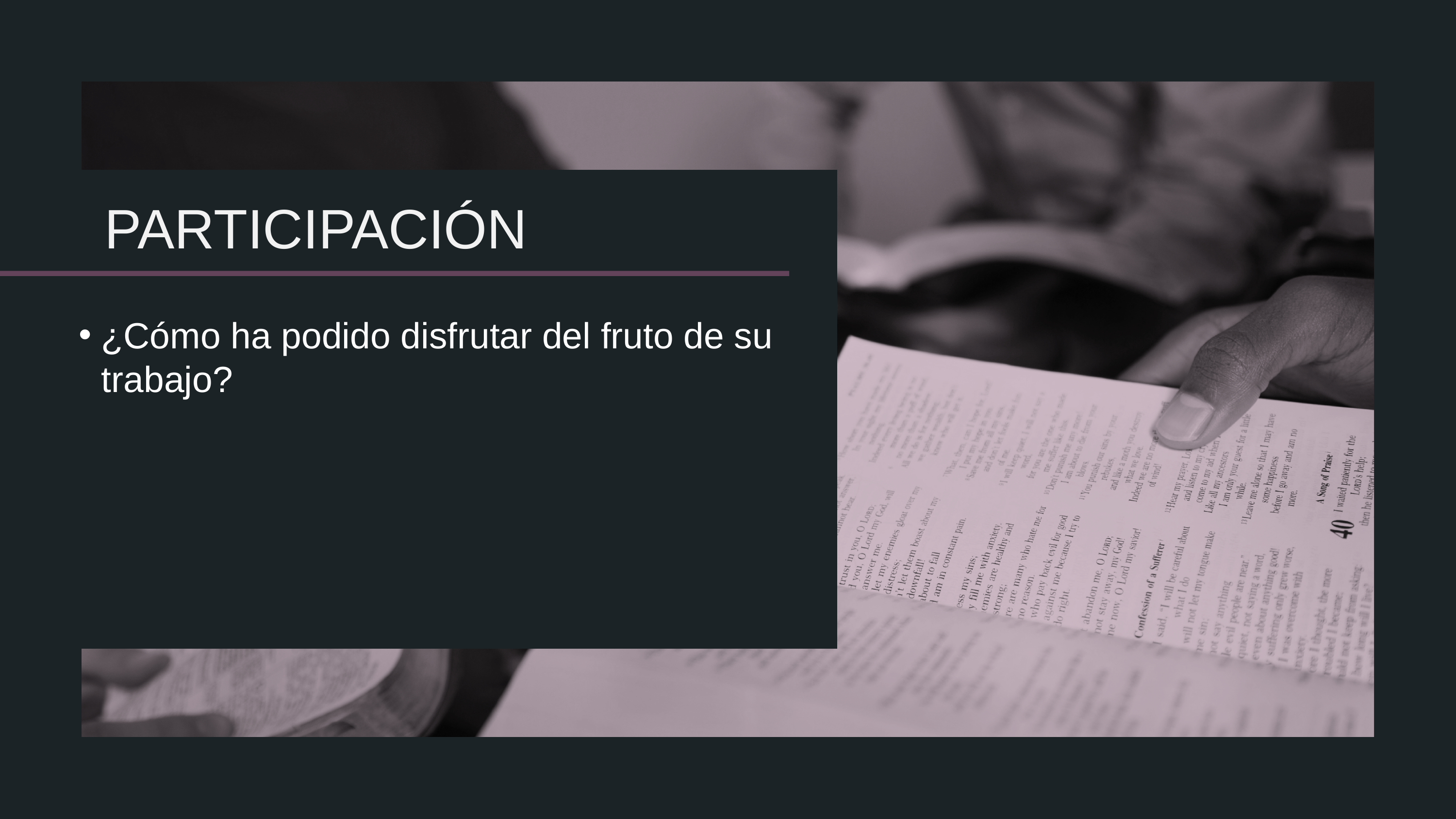

¿Cómo ha podido disfrutar del fruto de su trabajo?